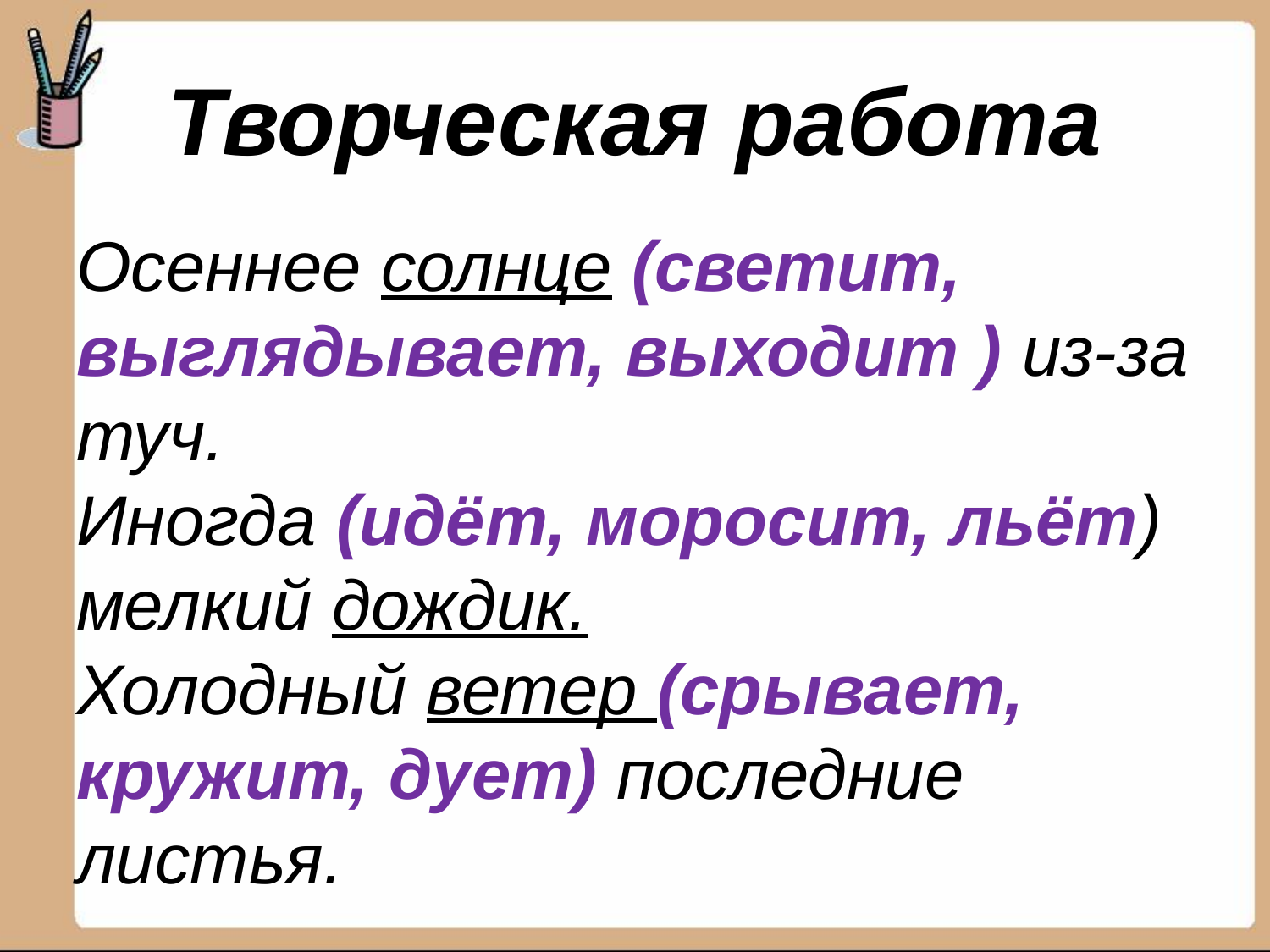

# Творческая работа
Осеннее солнце (светит, выглядывает, выходит ) из-за туч.
Иногда (идёт, моросит, льёт) мелкий дождик.
Холодный ветер (срывает, кружит, дует) последние листья.